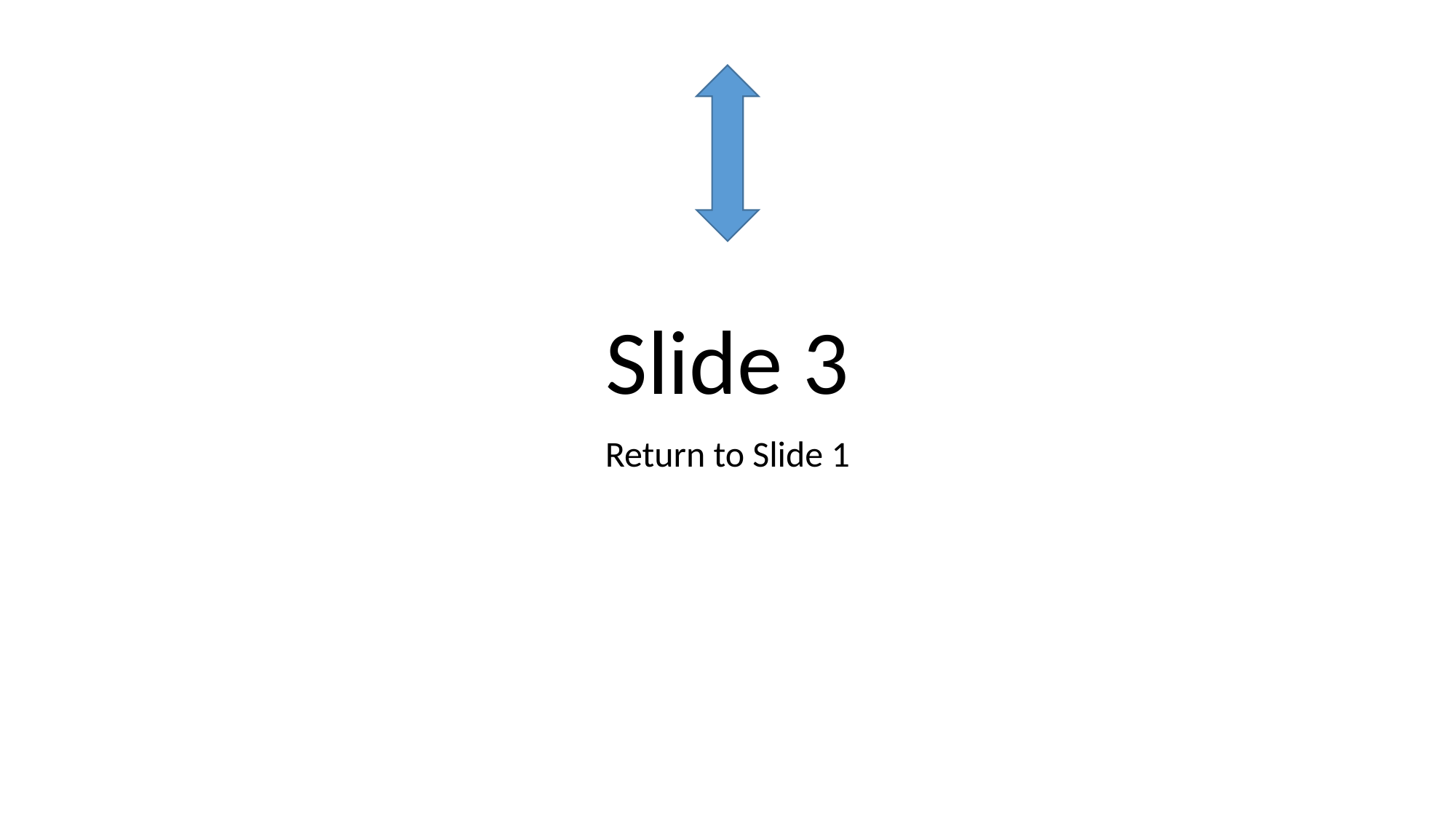

# Slide 3
Return to Slide 1